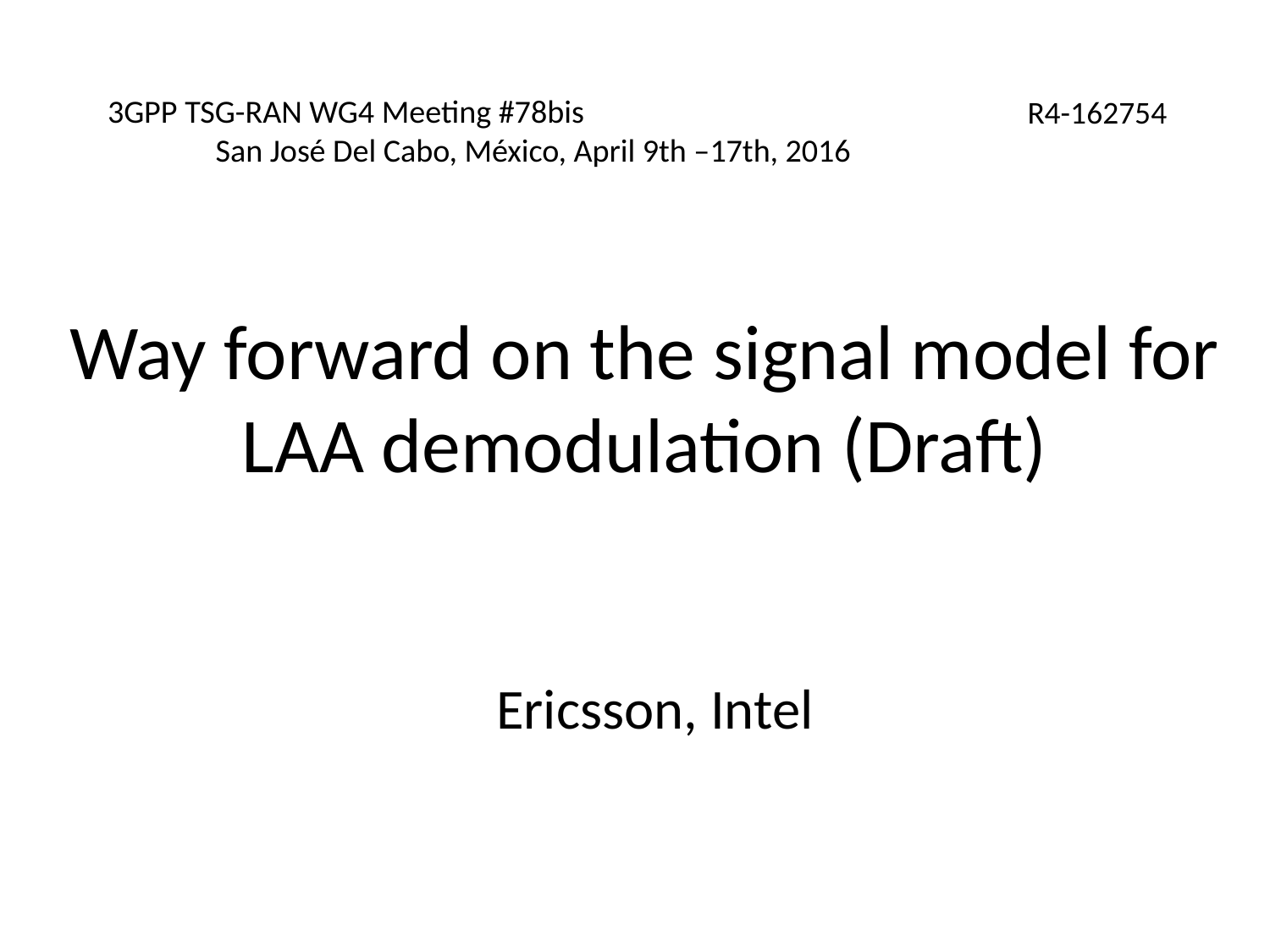

# 3GPP TSG-RAN WG4 Meeting #78bis	                                               San José Del Cabo, México, April 9th –17th, 2016
R4-162754
Way forward on the signal model for LAA demodulation (Draft)
Ericsson, Intel